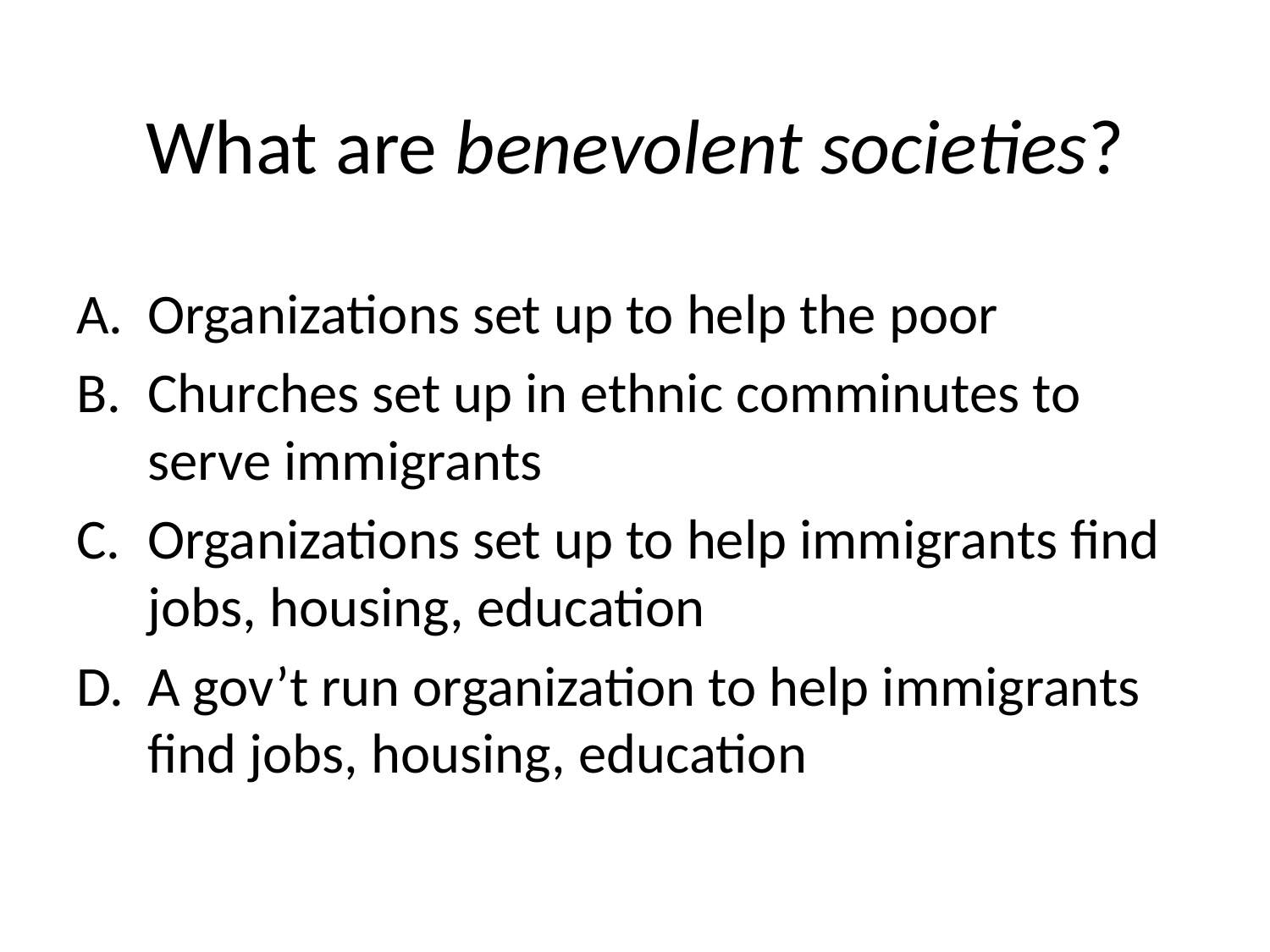

# What are benevolent societies?
Organizations set up to help the poor
Churches set up in ethnic comminutes to serve immigrants
Organizations set up to help immigrants find jobs, housing, education
A gov’t run organization to help immigrants find jobs, housing, education